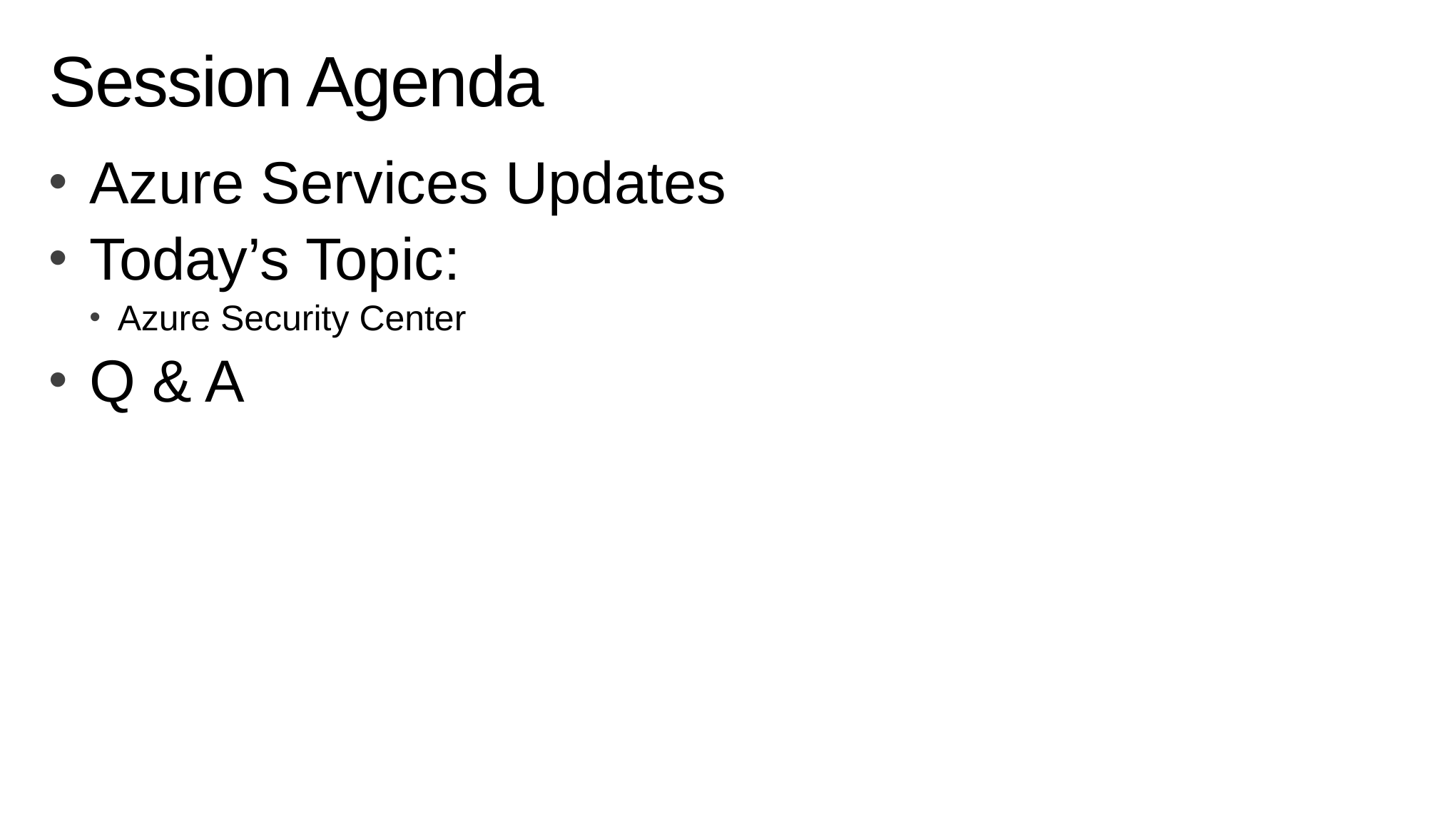

# Session Agenda
Azure Services Updates
Today’s Topic:
Azure Security Center
Q & A